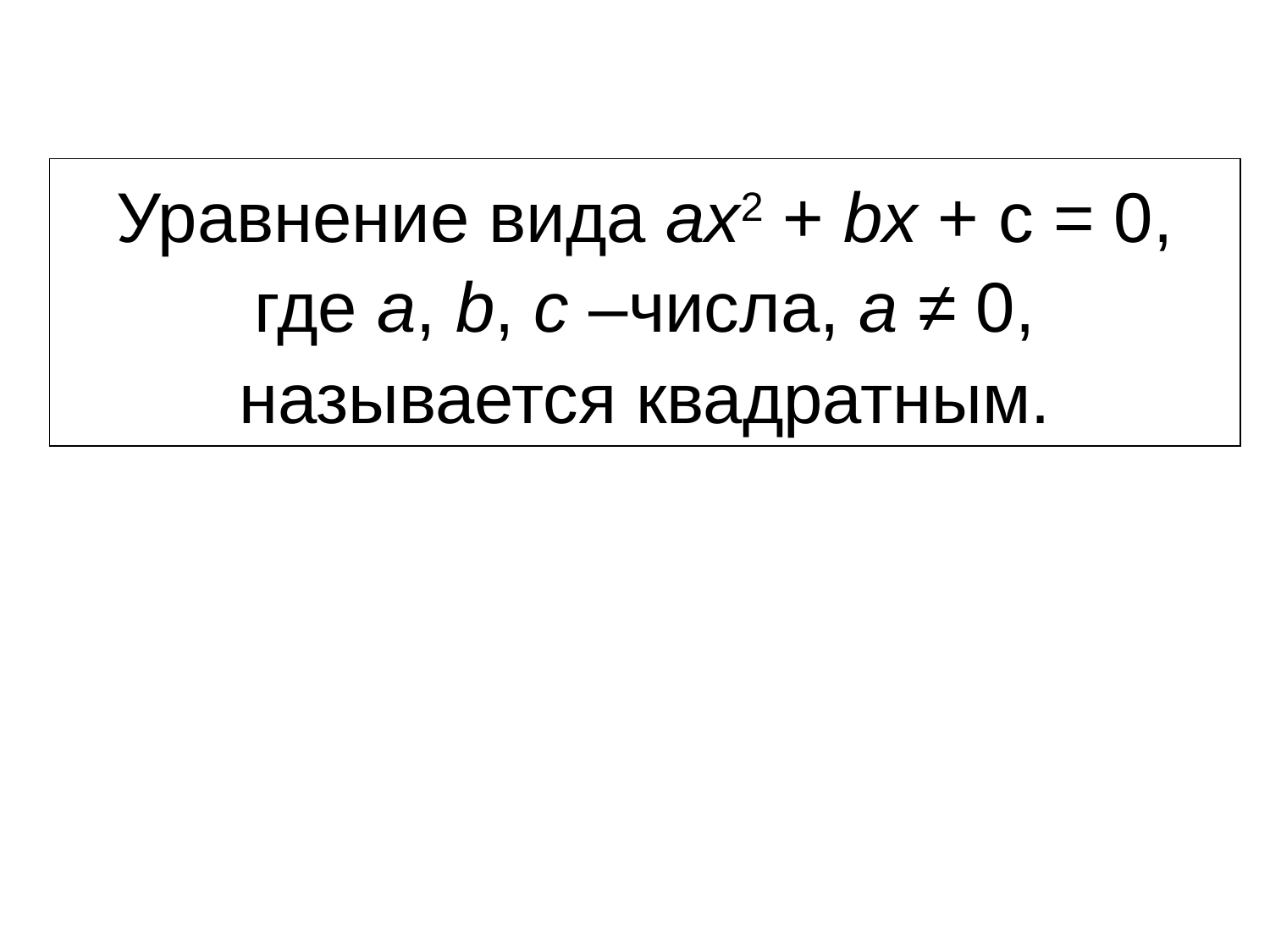

| Уравнение вида ах2 + bx + c = 0, где a, b, c –числа, а ≠ 0, называется квадратным. |
| --- |